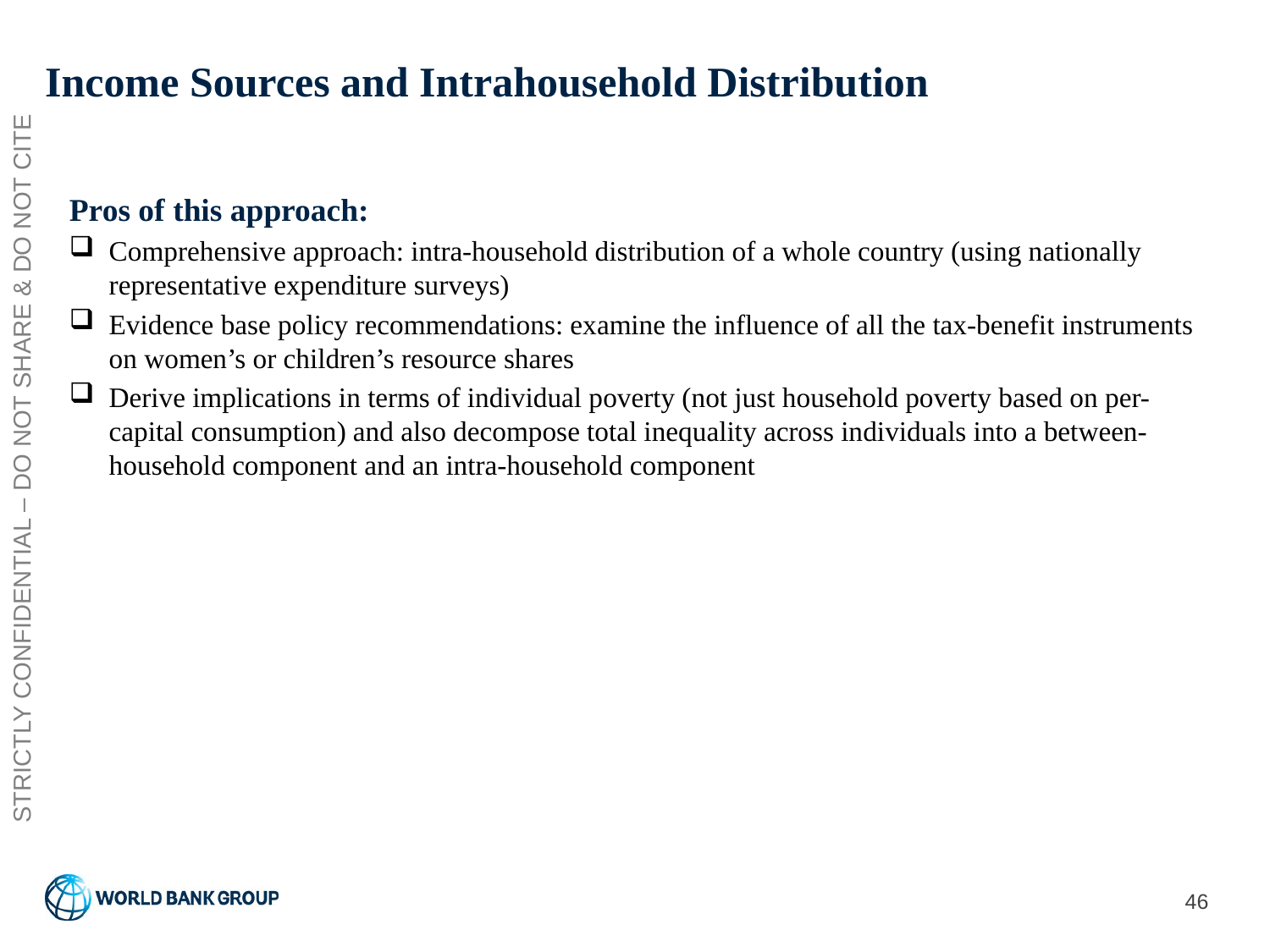

# Income Sources and Intrahousehold Distribution
Pros of this approach:
Comprehensive approach: intra-household distribution of a whole country (using nationally representative expenditure surveys)
Evidence base policy recommendations: examine the influence of all the tax-benefit instruments on women’s or children’s resource shares
Derive implications in terms of individual poverty (not just household poverty based on per-capital consumption) and also decompose total inequality across individuals into a between-household component and an intra-household component

STRICTLY CONFIDENTIAL – DO NOT SHARE & DO NOT CITE
46